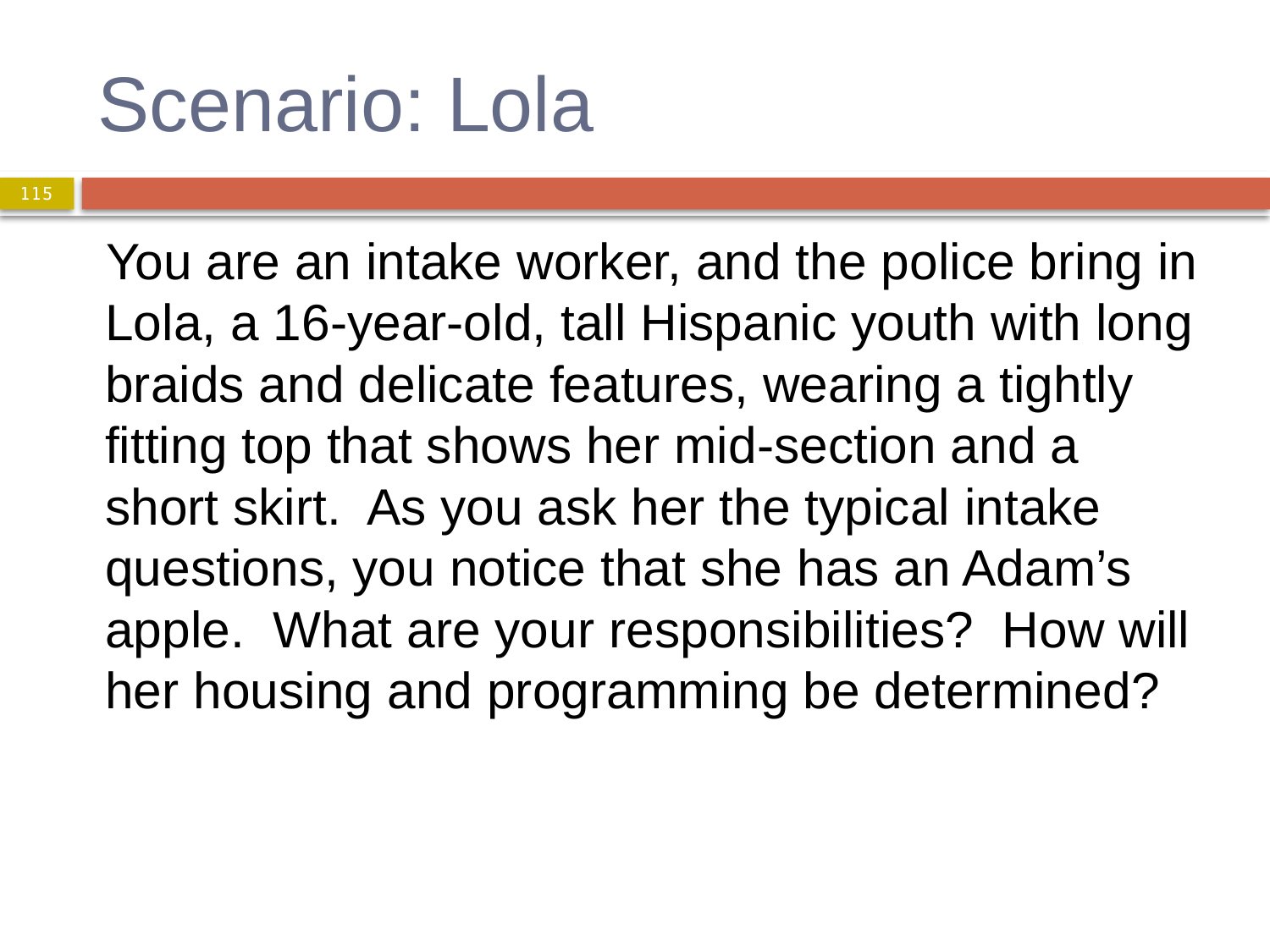

# Scenario: Lola
115
You are an intake worker, and the police bring in Lola, a 16-year-old, tall Hispanic youth with long braids and delicate features, wearing a tightly fitting top that shows her mid-section and a short skirt.  As you ask her the typical intake questions, you notice that she has an Adam’s apple.  What are your responsibilities?  How will her housing and programming be determined?